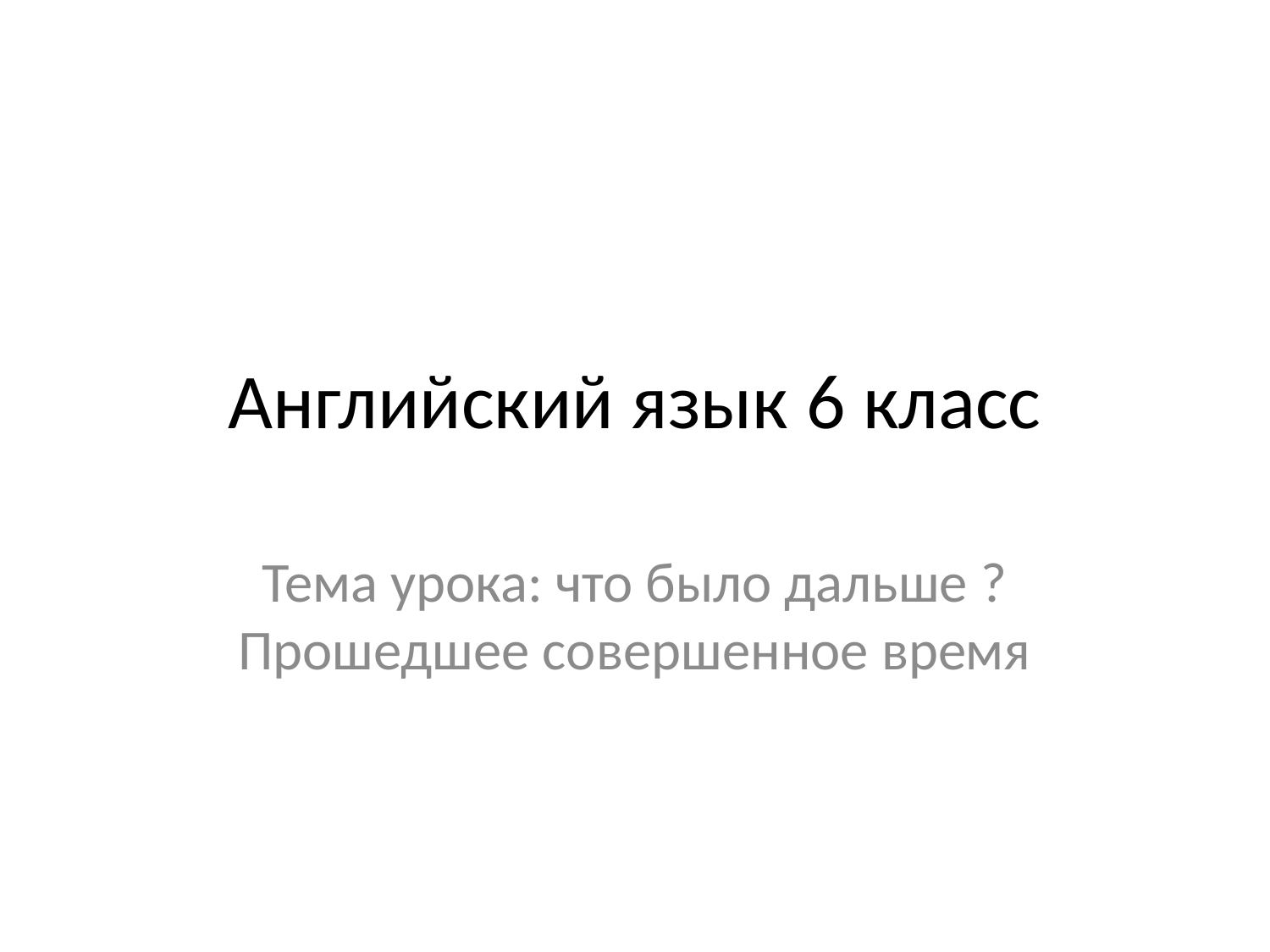

# Английский язык 6 класс
Тема урока: что было дальше ? Прошедшее совершенное время